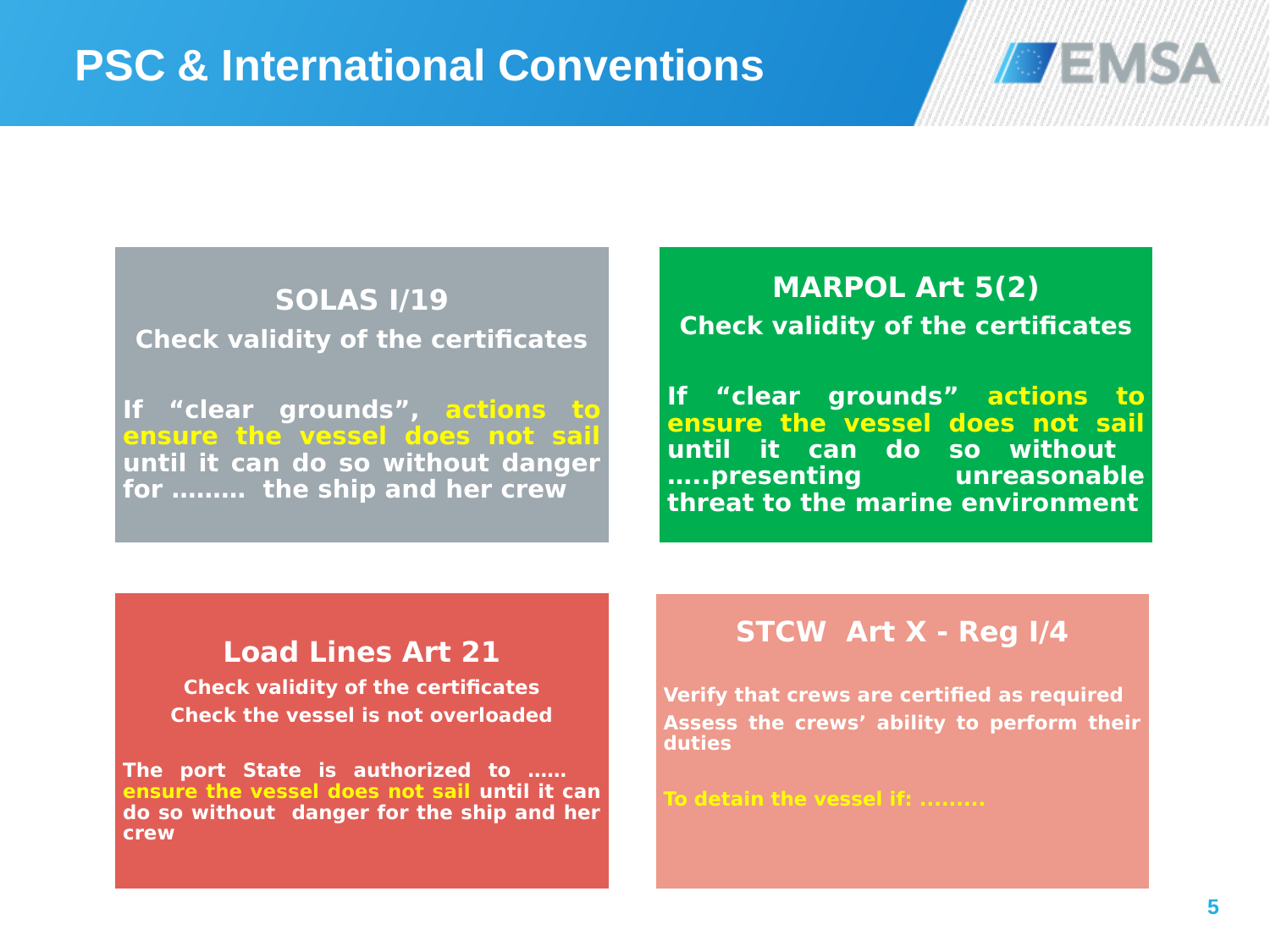

# PSC & International Conventions
SOLAS I/19
Check validity of the certificates

If “clear grounds”, actions to ensure the vessel does not sail until it can do so without danger for ………  the ship and her crew
MARPOL Art 5(2)
Check validity of the certificates

If “clear grounds” actions to ensure the vessel does not sail until it can do so without  …..presenting unreasonable threat to the marine environment
Load Lines Art 21
Check validity of the certificates
Check the vessel is not overloaded

The port State is authorized to ……   ensure the vessel does not sail until it can do so without  danger for the ship and her crew
STCW  Art X - Reg I/4

Verify that crews are certified as required
Assess the crews’ ability to perform their duties

To detain the vessel if: .........

5

5